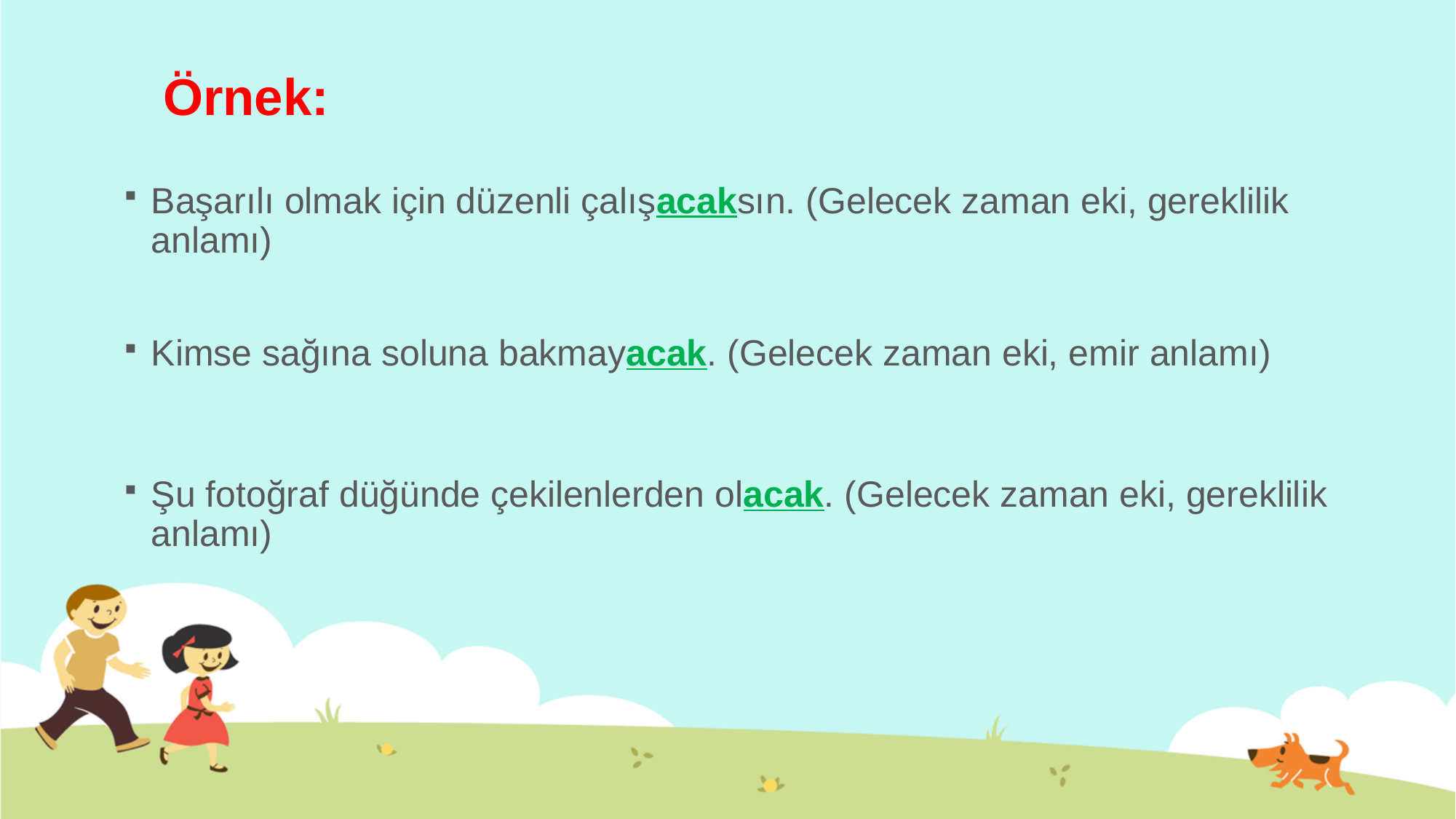

# Örnek:
Başarılı olmak için düzenli çalışacaksın. (Gelecek zaman eki, gereklilik anlamı)
Kimse sağına soluna bakmayacak. (Gelecek zaman eki, emir anlamı)
Şu fotoğraf düğünde çekilenlerden olacak. (Gelecek zaman eki, gereklilik anlamı)